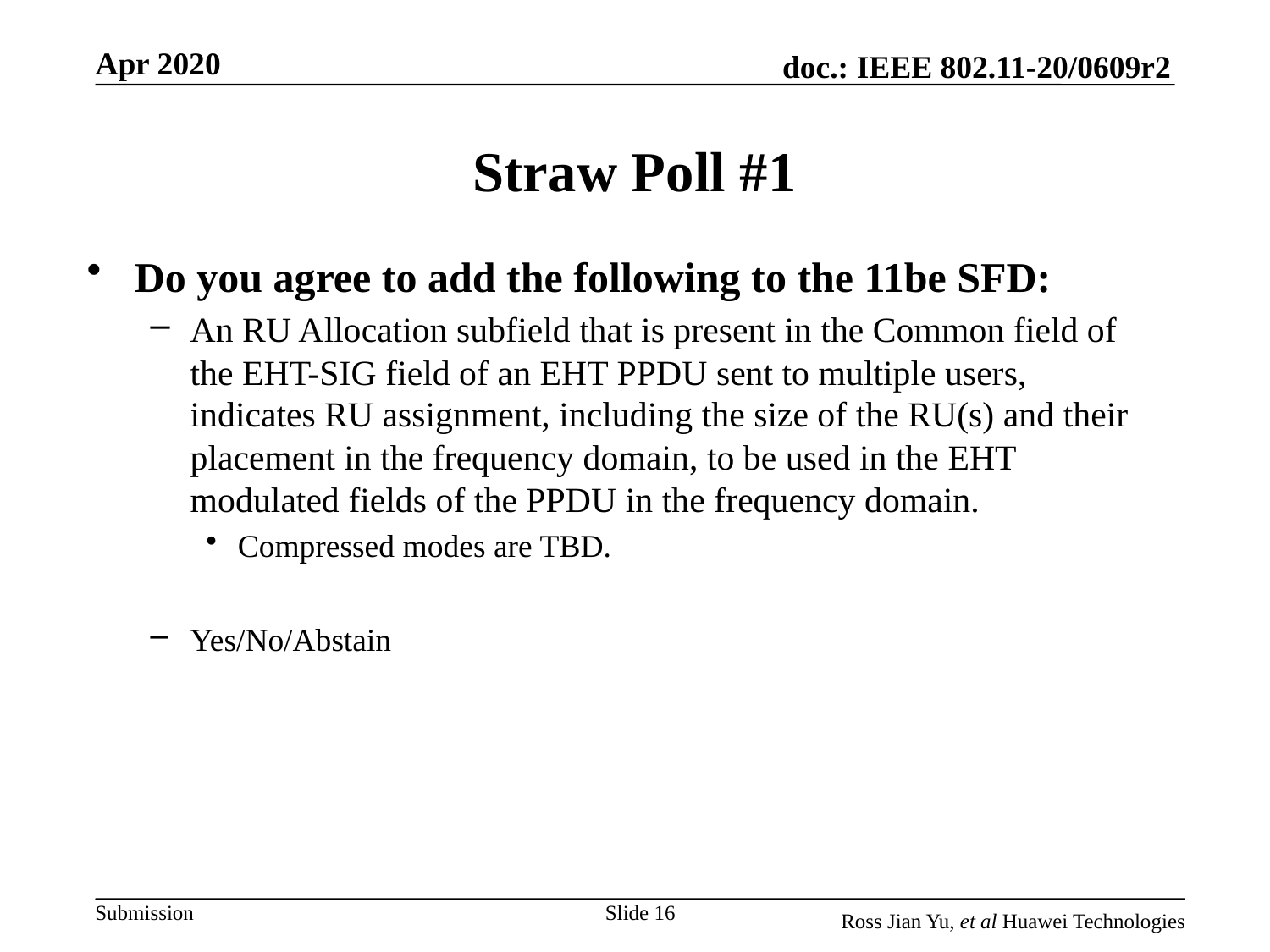

# Straw Poll #1
Do you agree to add the following to the 11be SFD:
An RU Allocation subfield that is present in the Common field of the EHT-SIG field of an EHT PPDU sent to multiple users, indicates RU assignment, including the size of the RU(s) and their placement in the frequency domain, to be used in the EHT modulated fields of the PPDU in the frequency domain.
Compressed modes are TBD.

Yes/No/Abstain

Slide 16